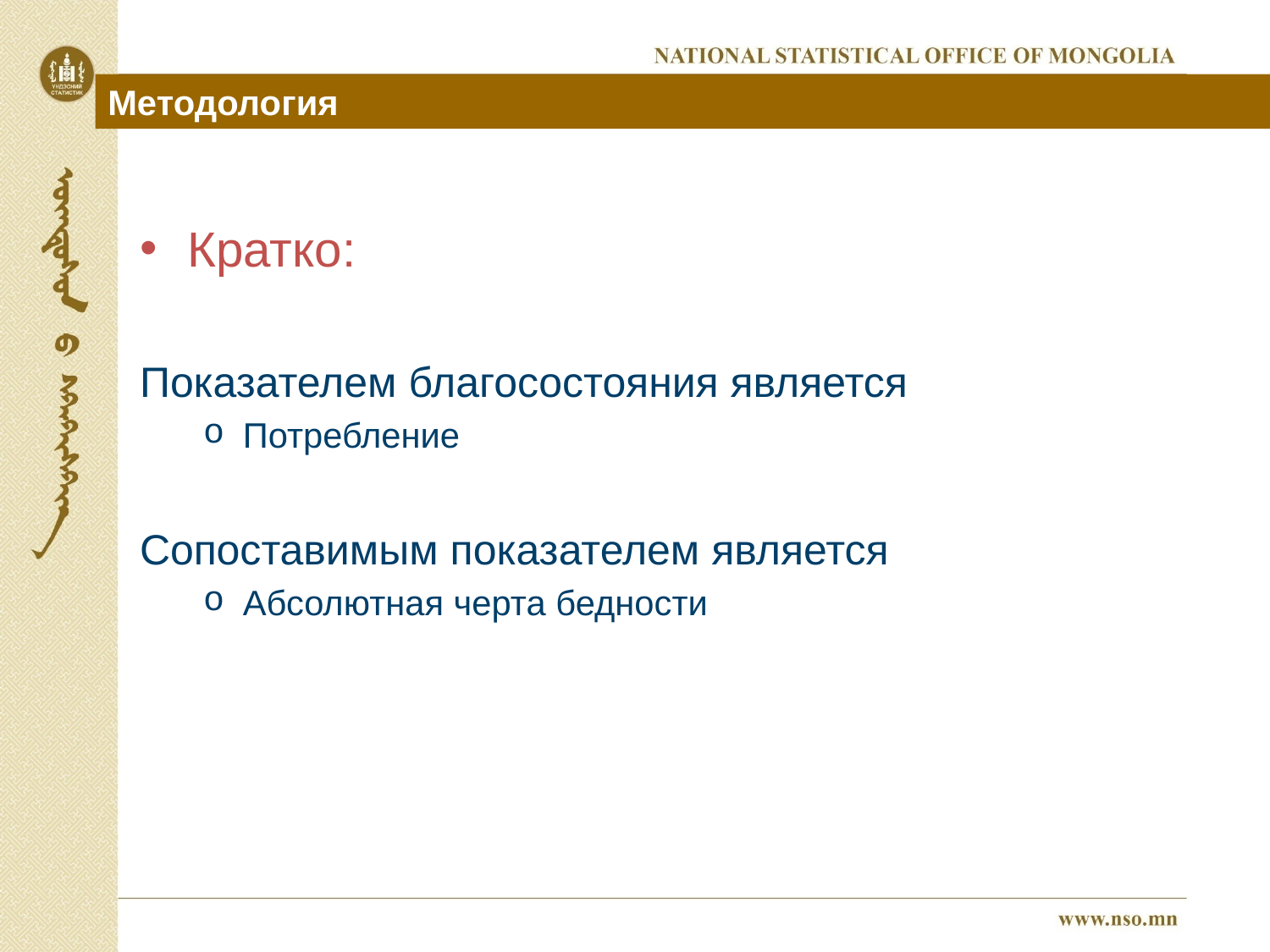

Методология
Кратко:

Показателем благосостояния является
Потребление

Сопоставимым показателем является
Абсолютная черта бедности